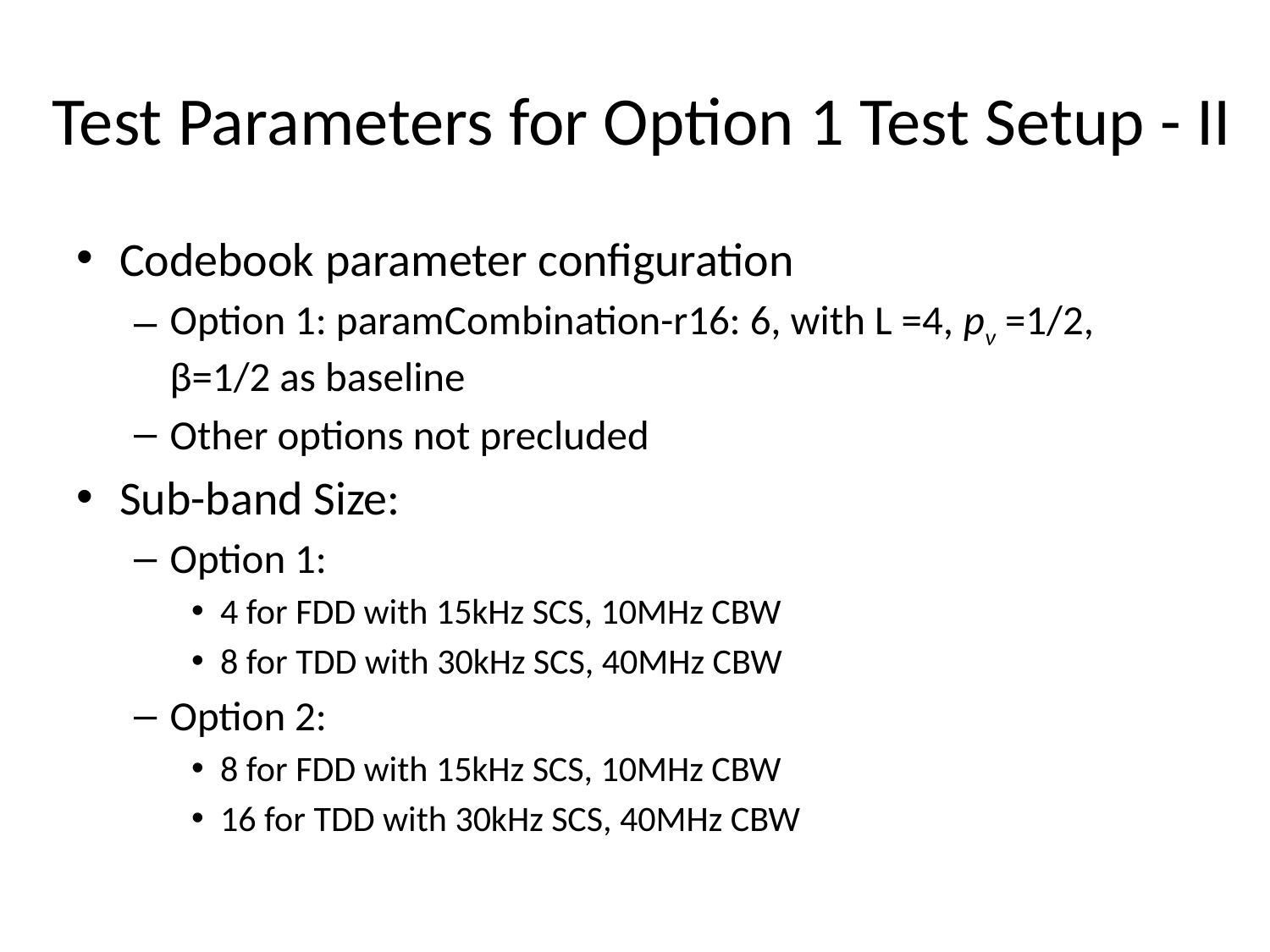

# Test Parameters for Option 1 Test Setup - II
Codebook parameter configuration
Option 1: paramCombination-r16: 6, with L =4, pν =1/2, β=1/2 as baseline
Other options not precluded
Sub-band Size:
Option 1:
4 for FDD with 15kHz SCS, 10MHz CBW
8 for TDD with 30kHz SCS, 40MHz CBW
Option 2:
8 for FDD with 15kHz SCS, 10MHz CBW
16 for TDD with 30kHz SCS, 40MHz CBW